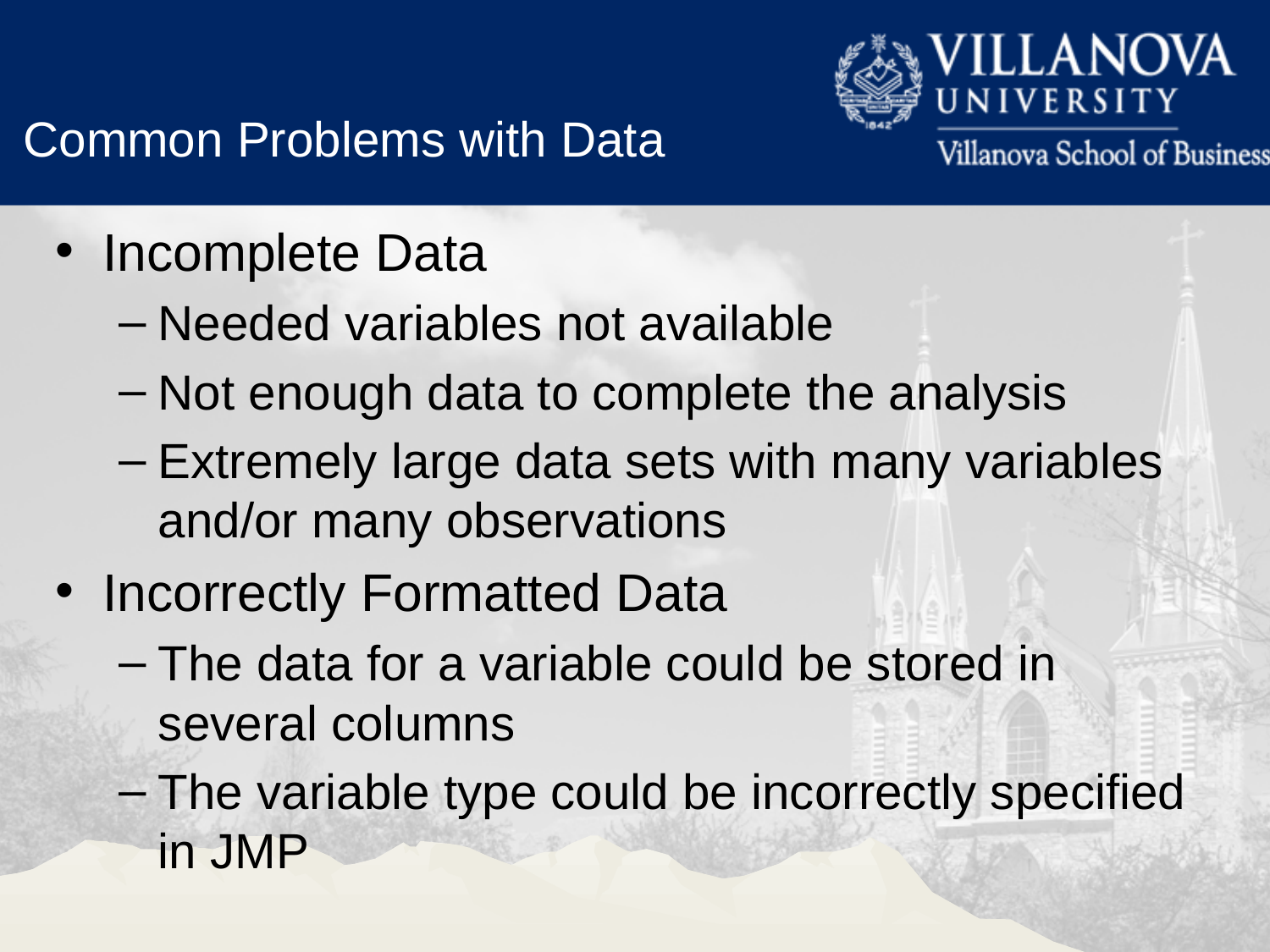

Common Problems with Data
Incomplete Data
Needed variables not available
Not enough data to complete the analysis
Extremely large data sets with many variables and/or many observations
Incorrectly Formatted Data
The data for a variable could be stored in several columns
The variable type could be incorrectly specified in JMP